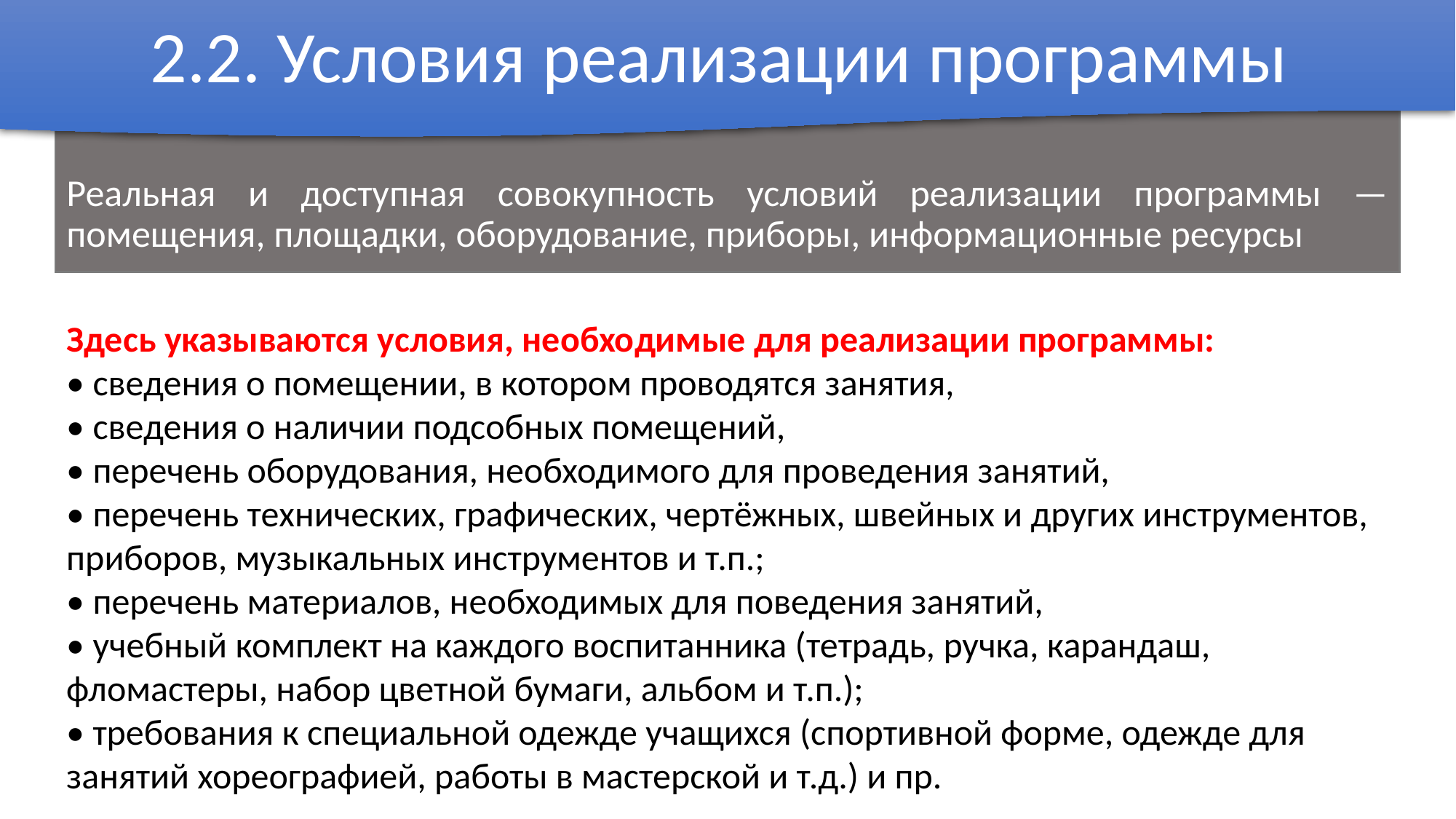

2.2. Условия реализации программы

Реальная и доступная совокупность условий реализации программы — помещения, площадки, оборудование, приборы, информационные ресурсы
Здесь указываются условия, необходимые для реализации программы:
• сведения о помещении, в котором проводятся занятия,
• сведения о наличии подсобных помещений,
• перечень оборудования, необходимого для проведения занятий,
• перечень технических, графических, чертёжных, швейных и других инструментов, приборов, музыкальных инструментов и т.п.;
• перечень материалов, необходимых для поведения занятий,
• учебный комплект на каждого воспитанника (тетрадь, ручка, карандаш, фломастеры, набор цветной бумаги, альбом и т.п.);
• требования к специальной одежде учащихся (спортивной форме, одежде для занятий хореографией, работы в мастерской и т.д.) и пр.